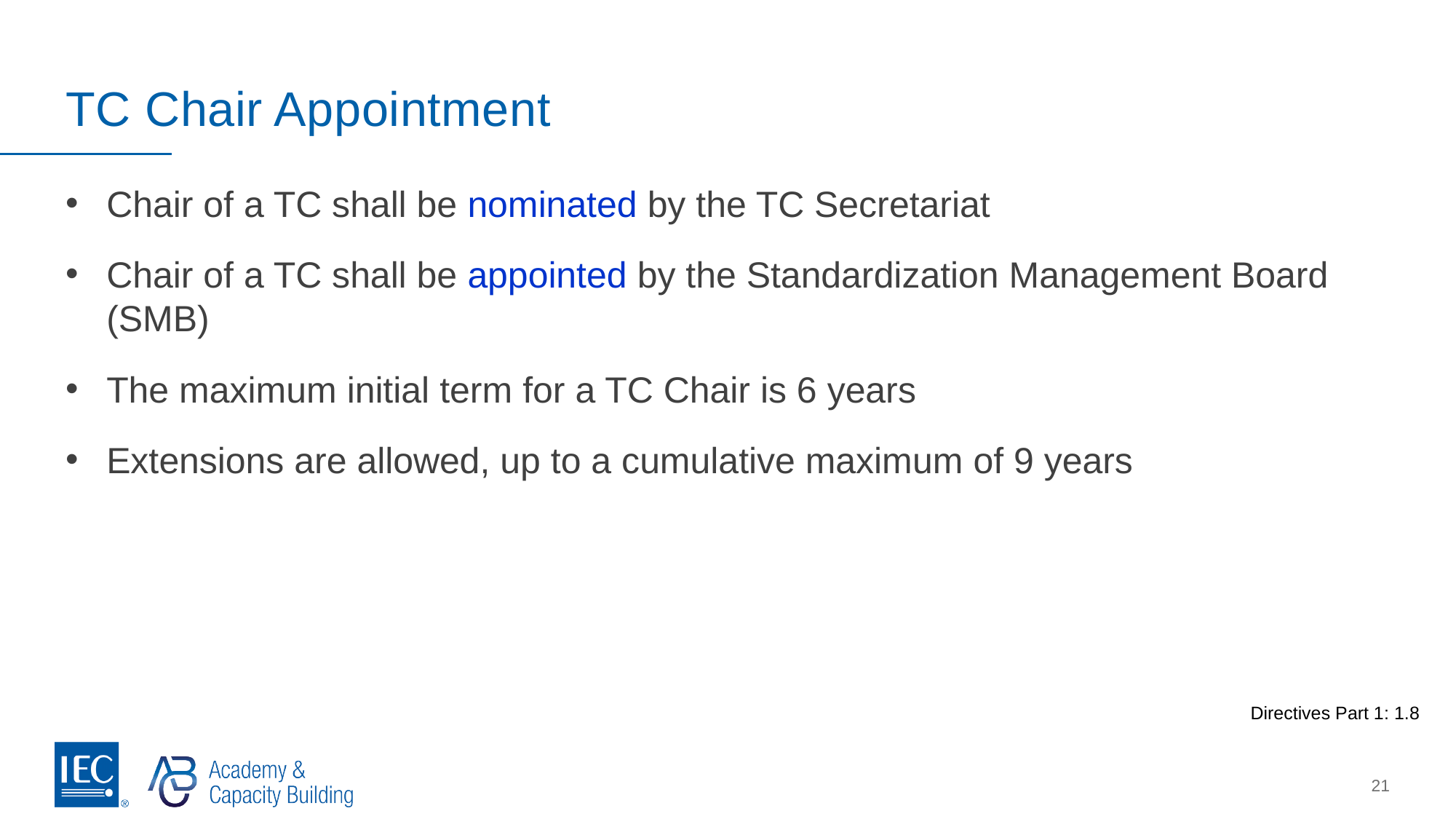

# TC Chair Appointment
Chair of a TC shall be nominated by the TC Secretariat
Chair of a TC shall be appointed by the Standardization Management Board (SMB)
The maximum initial term for a TC Chair is 6 years
Extensions are allowed, up to a cumulative maximum of 9 years

Directives Part 1: 1.8
21